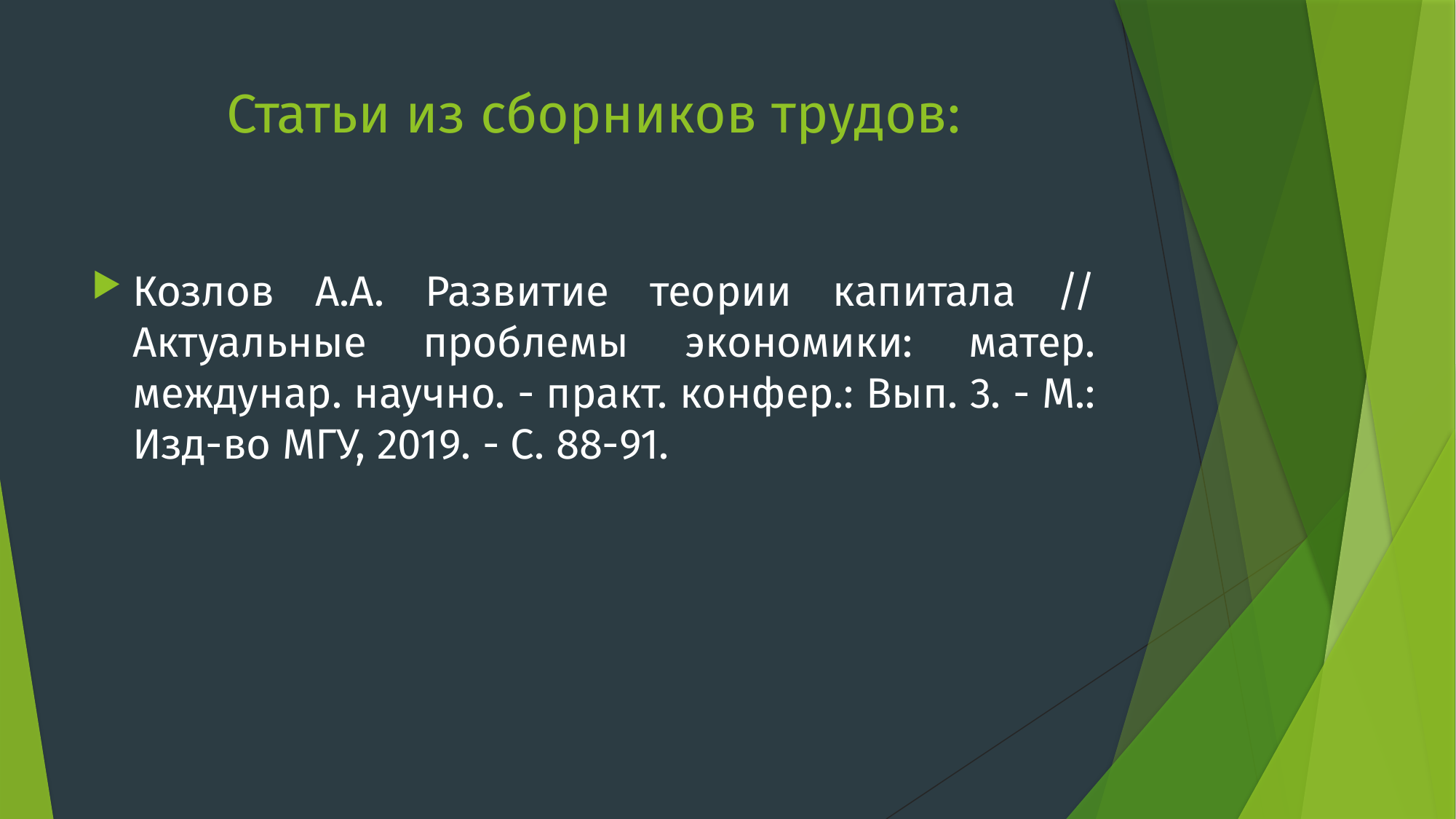

# Статьи из сборников трудов:
Козлов А.А. Развитие теории капитала // Актуальные проблемы экономики: матер. междунар. научно. - практ. конфер.: Вып. 3. - М.: Изд-во МГУ, 2019. - С. 88-91.